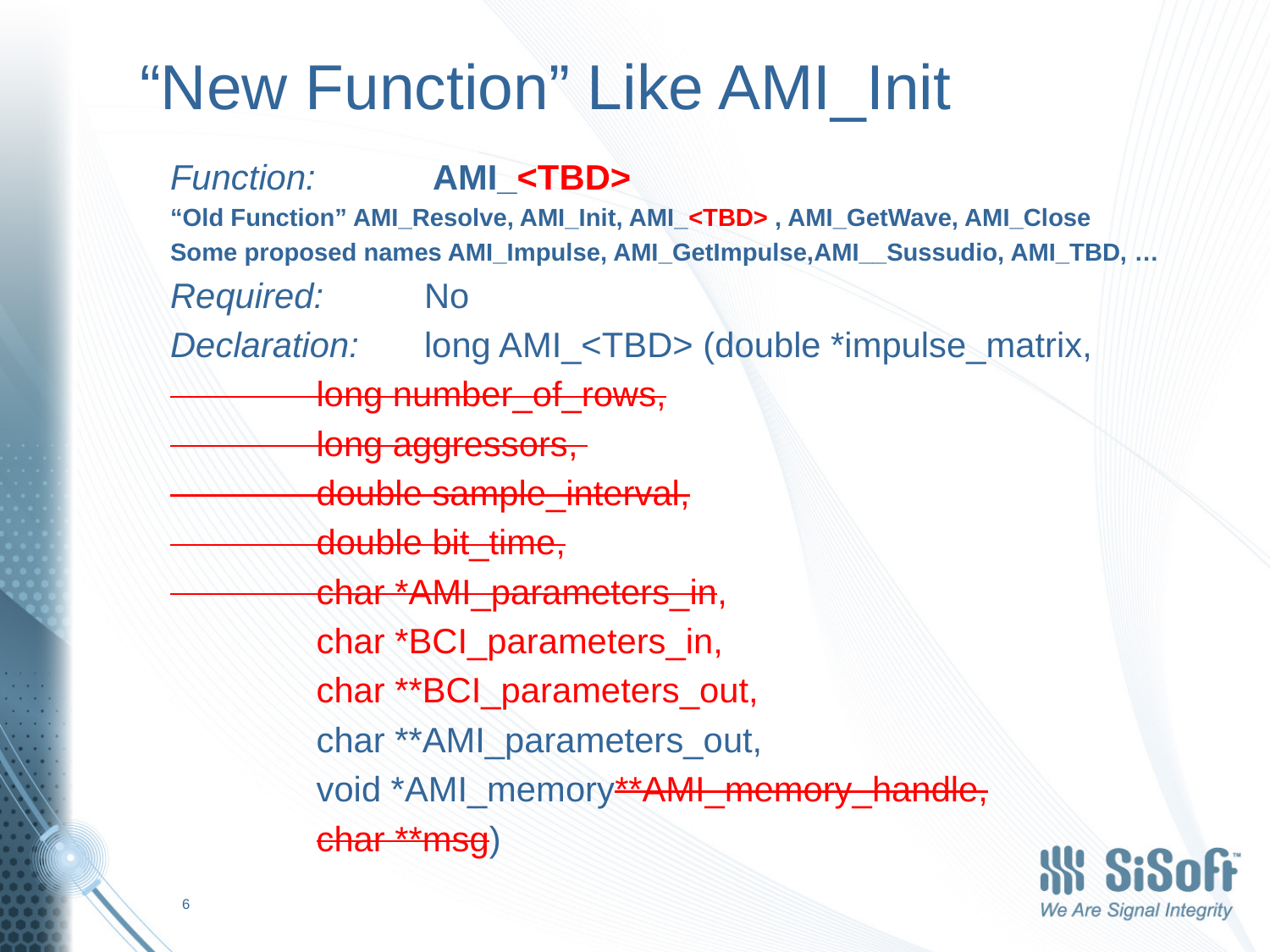

# “New Function” Like AMI_Init
Function:	 AMI_<TBD>
“Old Function” AMI_Resolve, AMI_Init, AMI_<TBD> , AMI_GetWave, AMI_Close
Some proposed names AMI_Impulse, AMI_GetImpulse,AMI__Sussudio, AMI_TBD, …
Required:	No
Declaration:	long AMI_<TBD> (double *impulse_matrix,
               long number_of_rows,
               long aggressors,
               double sample_interval,
               double bit_time,
               char *AMI_parameters_in,
               char *BCI_parameters_in,
               char **BCI_parameters_out,
               char **AMI_parameters_out,
               void *AMI_memory**AMI_memory_handle,
               char **msg)

6